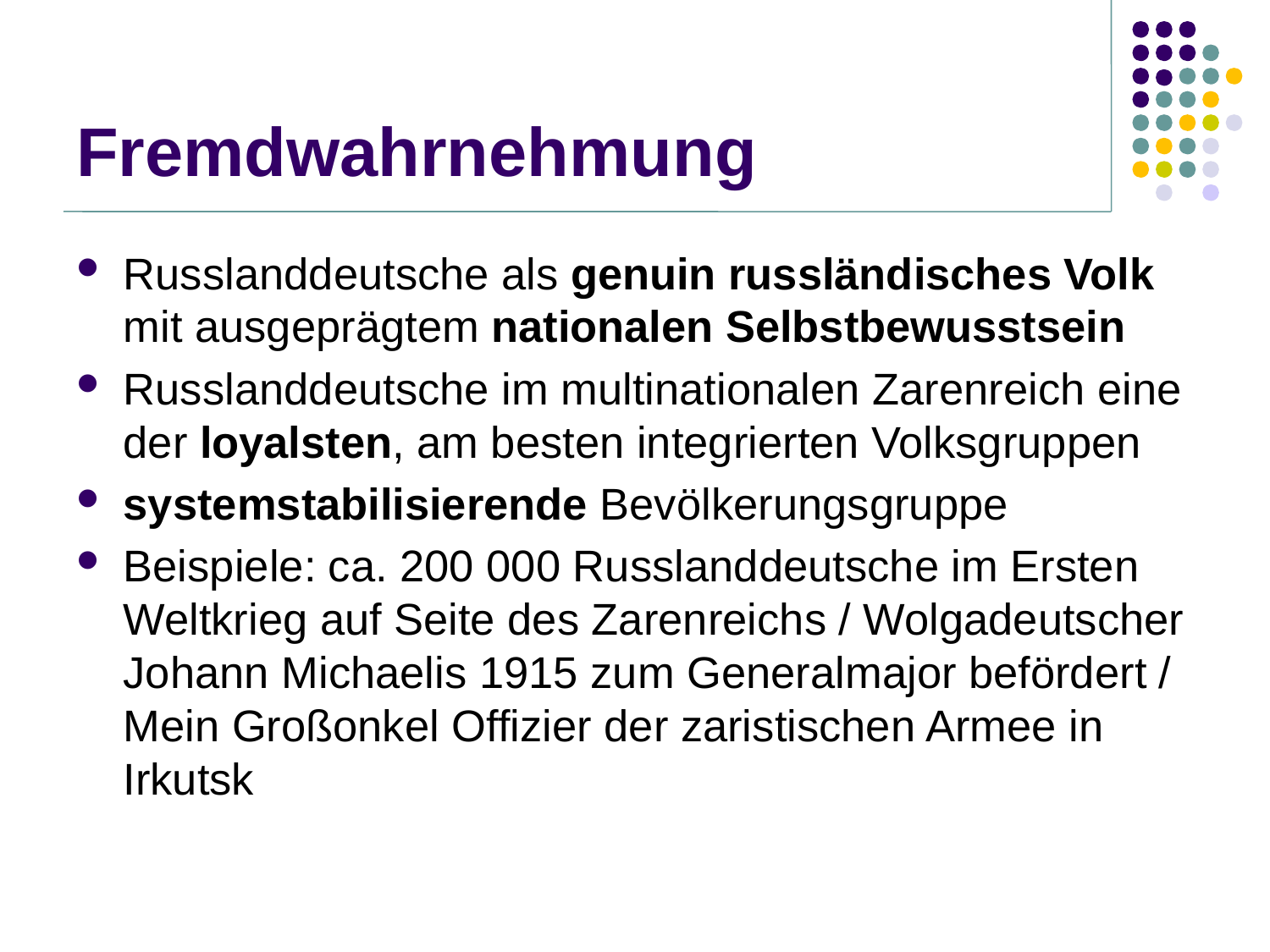

# Fremdwahrnehmung
Russlanddeutsche als genuin russländisches Volk mit ausgeprägtem nationalen Selbstbewusstsein
Russlanddeutsche im multinationalen Zarenreich eine der loyalsten, am besten integrierten Volksgruppen
systemstabilisierende Bevölkerungsgruppe
Beispiele: ca. 200 000 Russlanddeutsche im Ersten Weltkrieg auf Seite des Zarenreichs / Wolgadeutscher Johann Michaelis 1915 zum Generalmajor befördert / Mein Großonkel Offizier der zaristischen Armee in Irkutsk